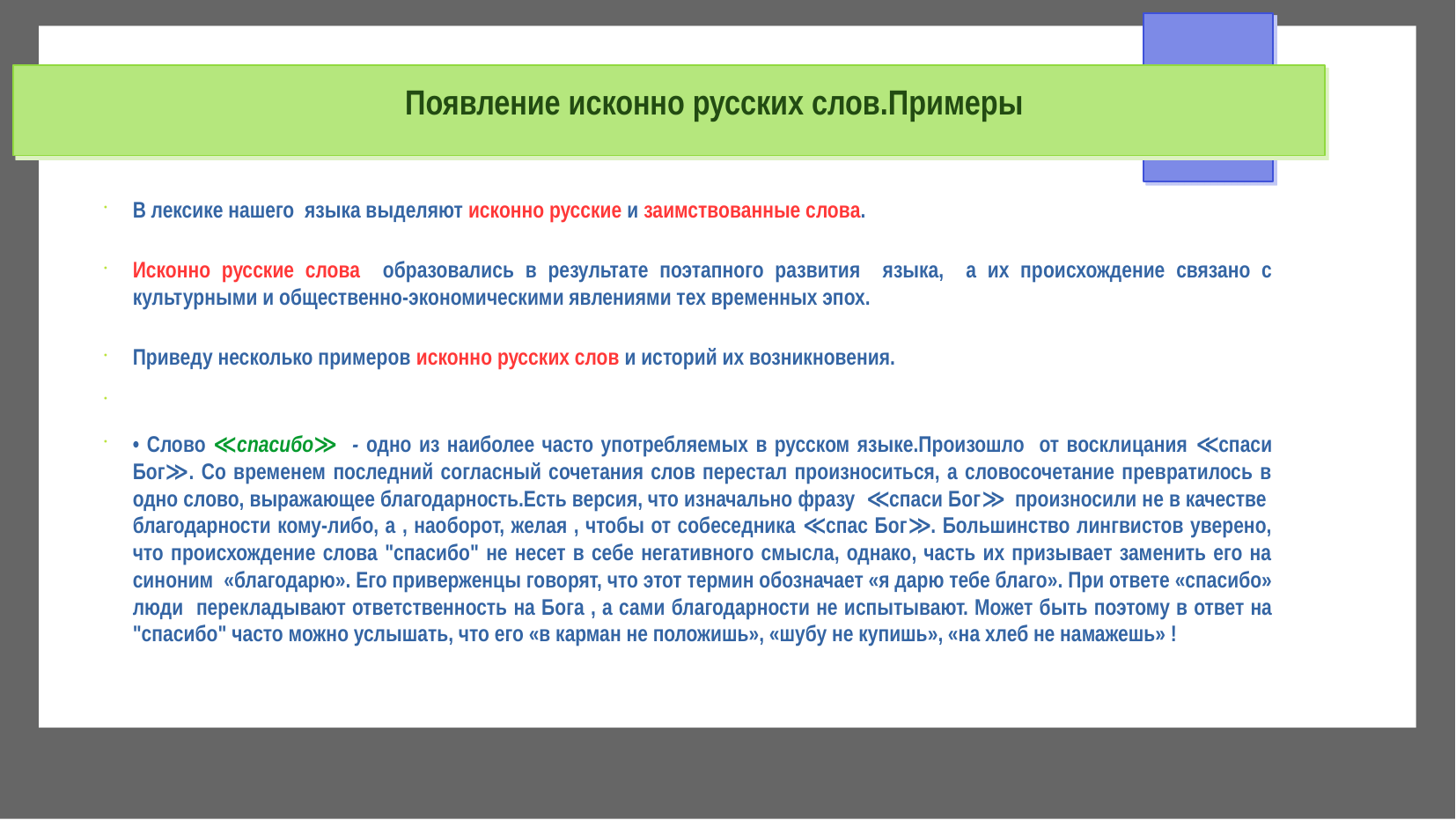

Появление исконно русских слов.Примеры
# В лексике нашего  языка выделяют исконно русские и заимствованные слова.
Исконно русские слова  образовались в результате поэтапного развития  языка,  а их происхождение связано с культурными и общественно-экономическими явлениями тех временных эпох.
Приведу несколько примеров исконно русских слов и историй их возникновения.

• Слово ≪спасибо≫  - одно из наиболее часто употребляемых в русском языке.Произошло  от восклицания ≪спаси Бог≫. Со временем последний согласный сочетания слов перестал произноситься, а словосочетание превратилось в одно слово, выражающее благодарность.Есть версия, что изначально фразу  ≪спаси Бог≫  произносили не в качестве  благодарности кому-либо, а , наоборот, желая , чтобы от собеседника ≪спас Бог≫. Большинство лингвистов уверено, что происхождение слова "спасибо" не несет в себе негативного смысла, однако, часть их призывает заменить его на синоним  «благодарю». Его приверженцы говорят, что этот термин обозначает «я дарю тебе благо». При ответе «спасибо» люди  перекладывают ответственность на Бога , а сами благодарности не испытывают. Может быть поэтому в ответ на "спасибо" часто можно услышать, что его «в карман не положишь», «шубу не купишь», «на хлеб не намажешь» !